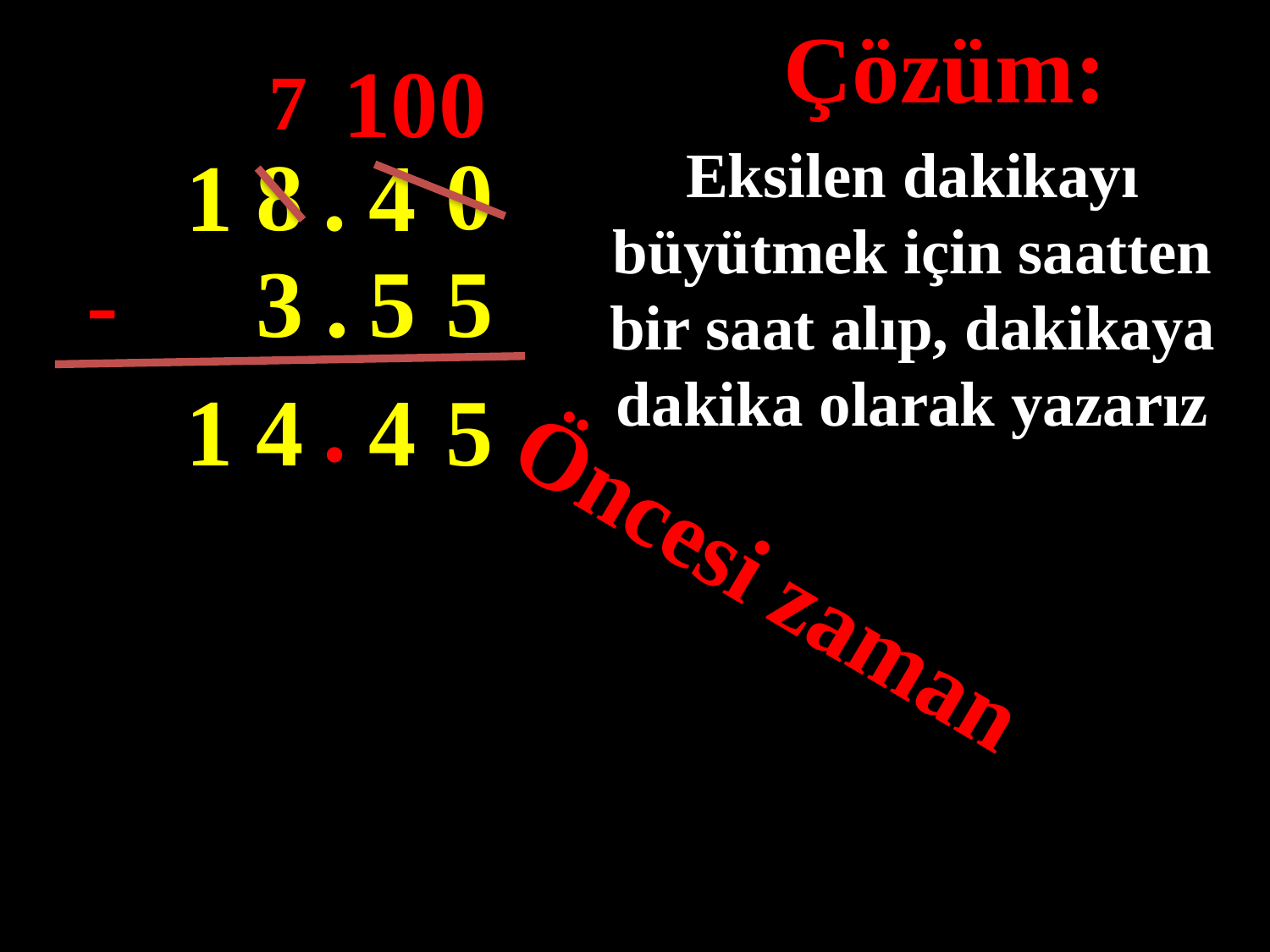

Çözüm:
100
7
0
Eksilen dakikayı büyütmek için saatten bir saat alıp, dakikaya dakika olarak yazarız
8
.
1
4
-
3
.
5
5
#
.
1
4
4
5
Öncesi zaman